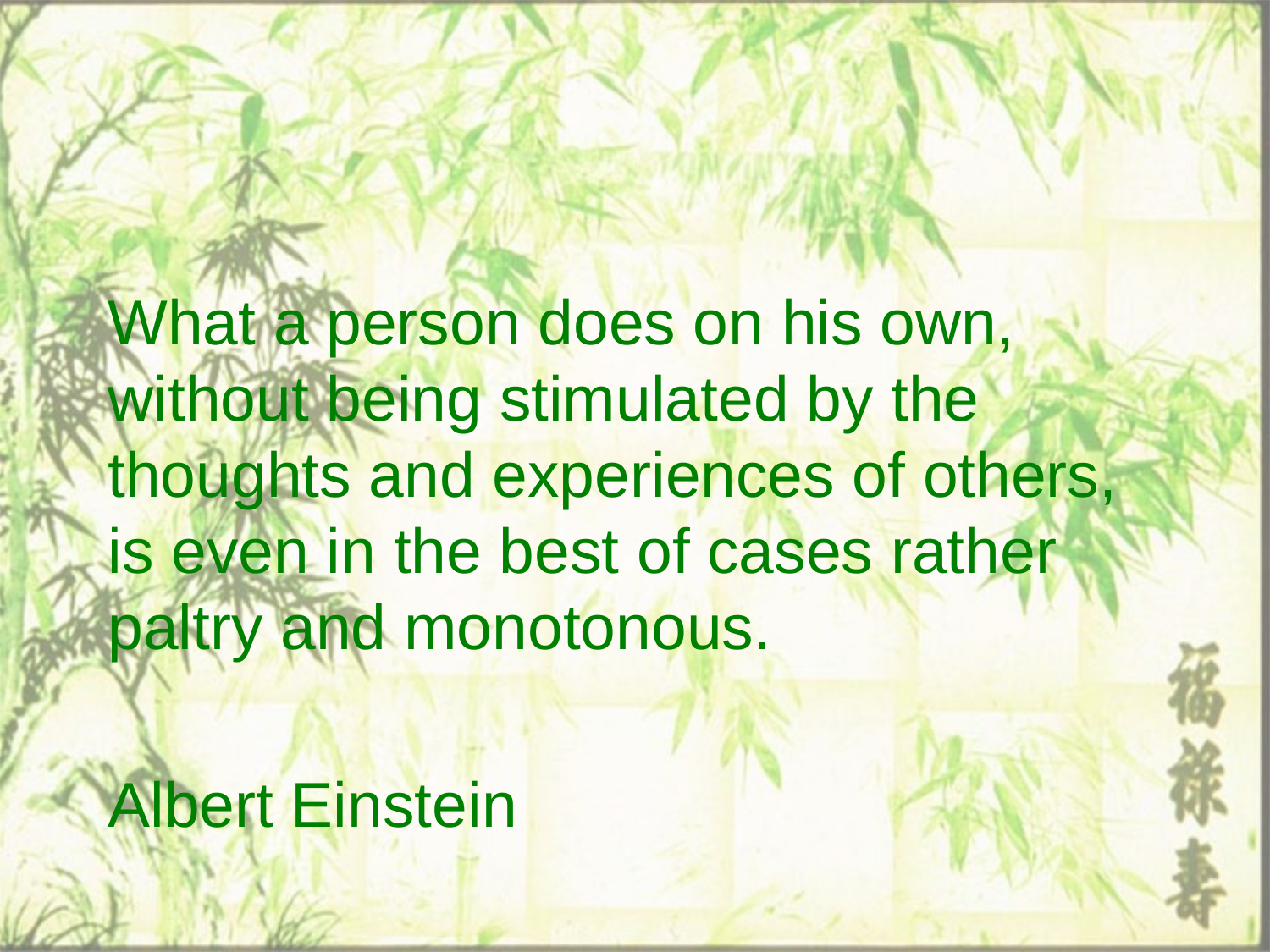

#
What a person does on his own, without being stimulated by the thoughts and experiences of others, is even in the best of cases rather paltry and monotonous.

Albert Einstein